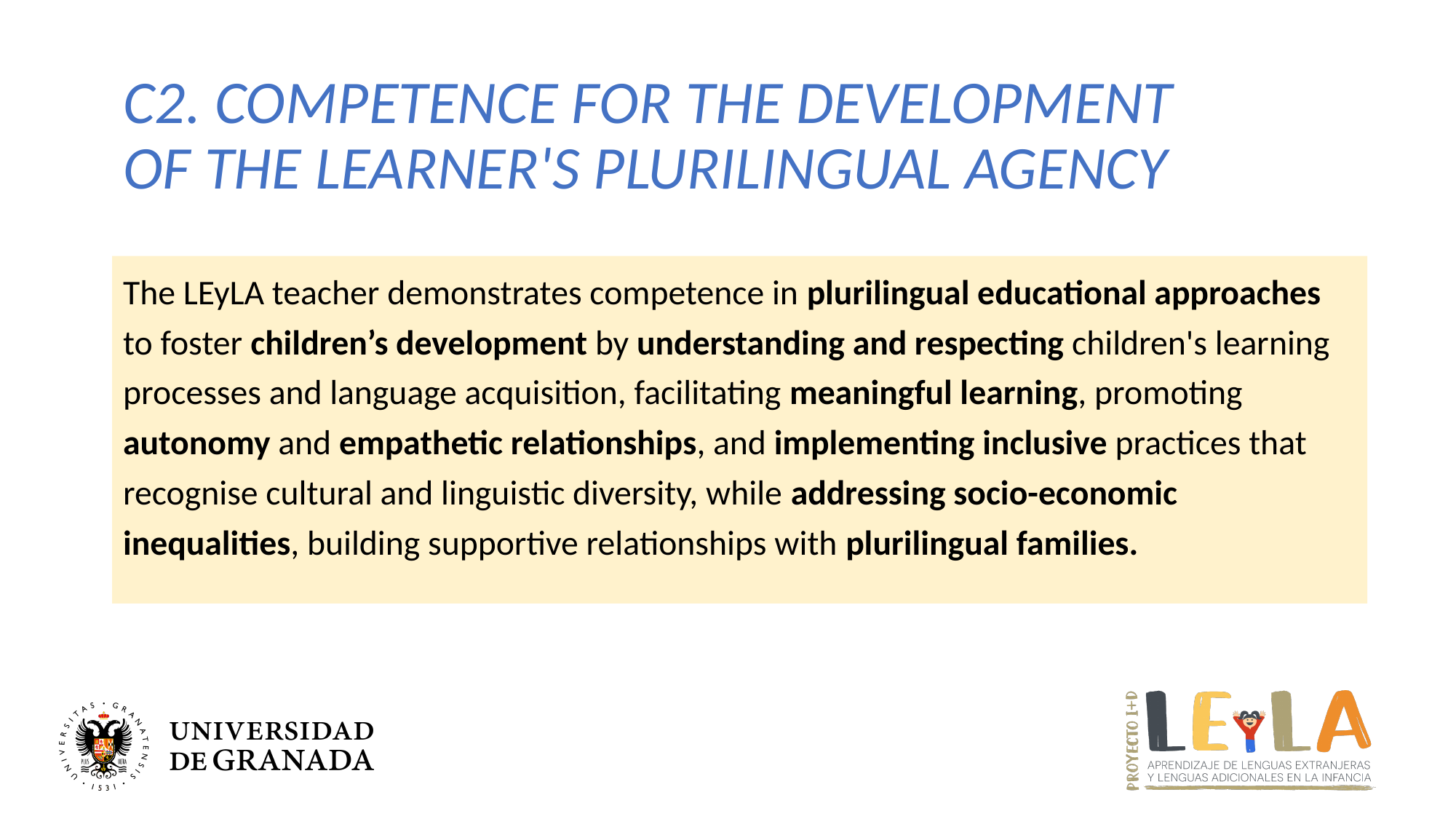

C2. COMPETENCE FOR THE DEVELOPMENT OF THE LEARNER'S PLURILINGUAL AGENCY
The LEyLA teacher demonstrates competence in plurilingual educational approaches to foster children’s development by understanding and respecting children's learning processes and language acquisition, facilitating meaningful learning, promoting autonomy and empathetic relationships, and implementing inclusive practices that recognise cultural and linguistic diversity, while addressing socio-economic inequalities, building supportive relationships with plurilingual families.